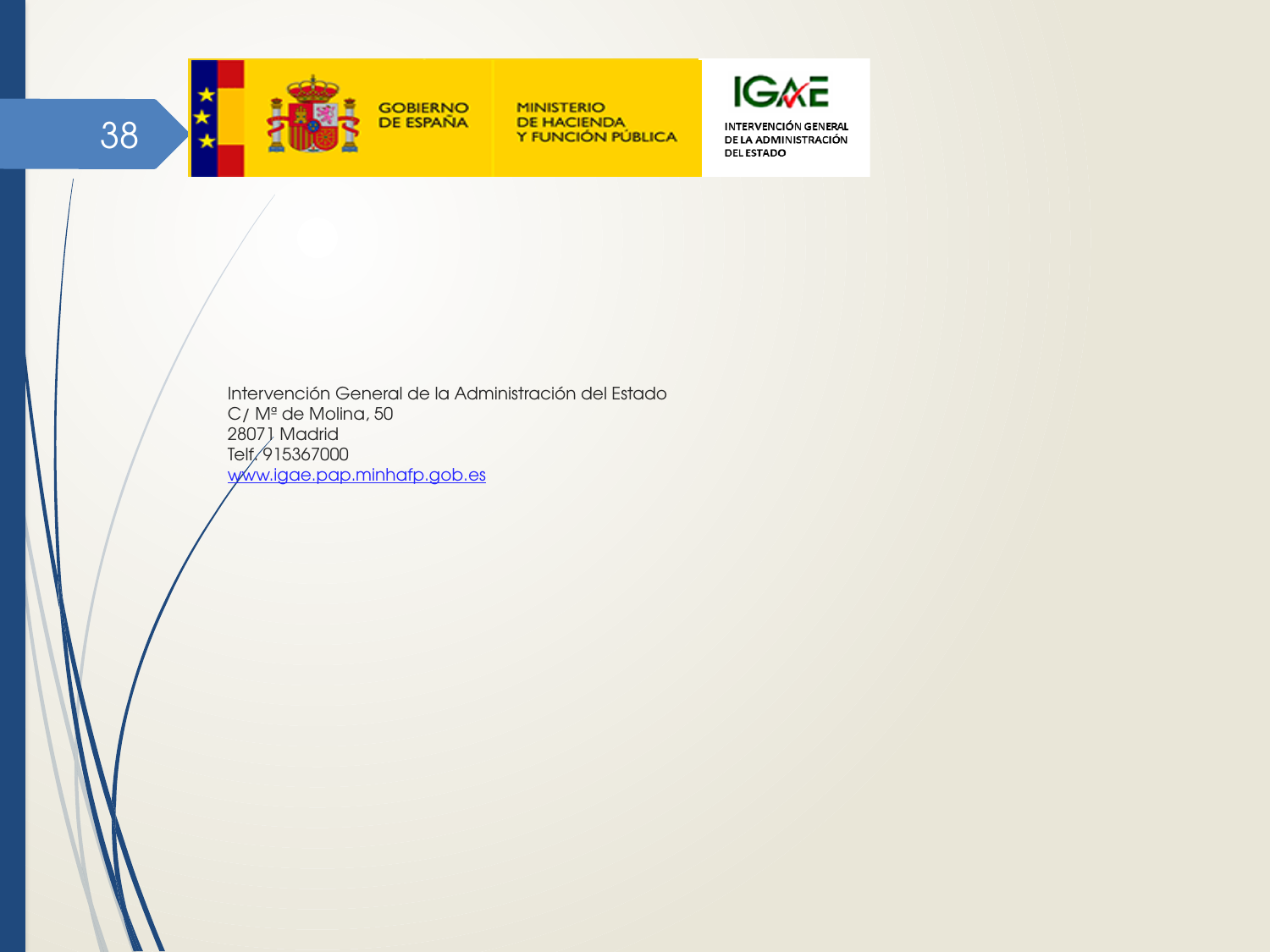

38

# Intervención General de la Administración del Estado C/ Mª de Molina, 50 28071 Madrid Telf. 915367000 www.igae.pap.minhafp.gob.es